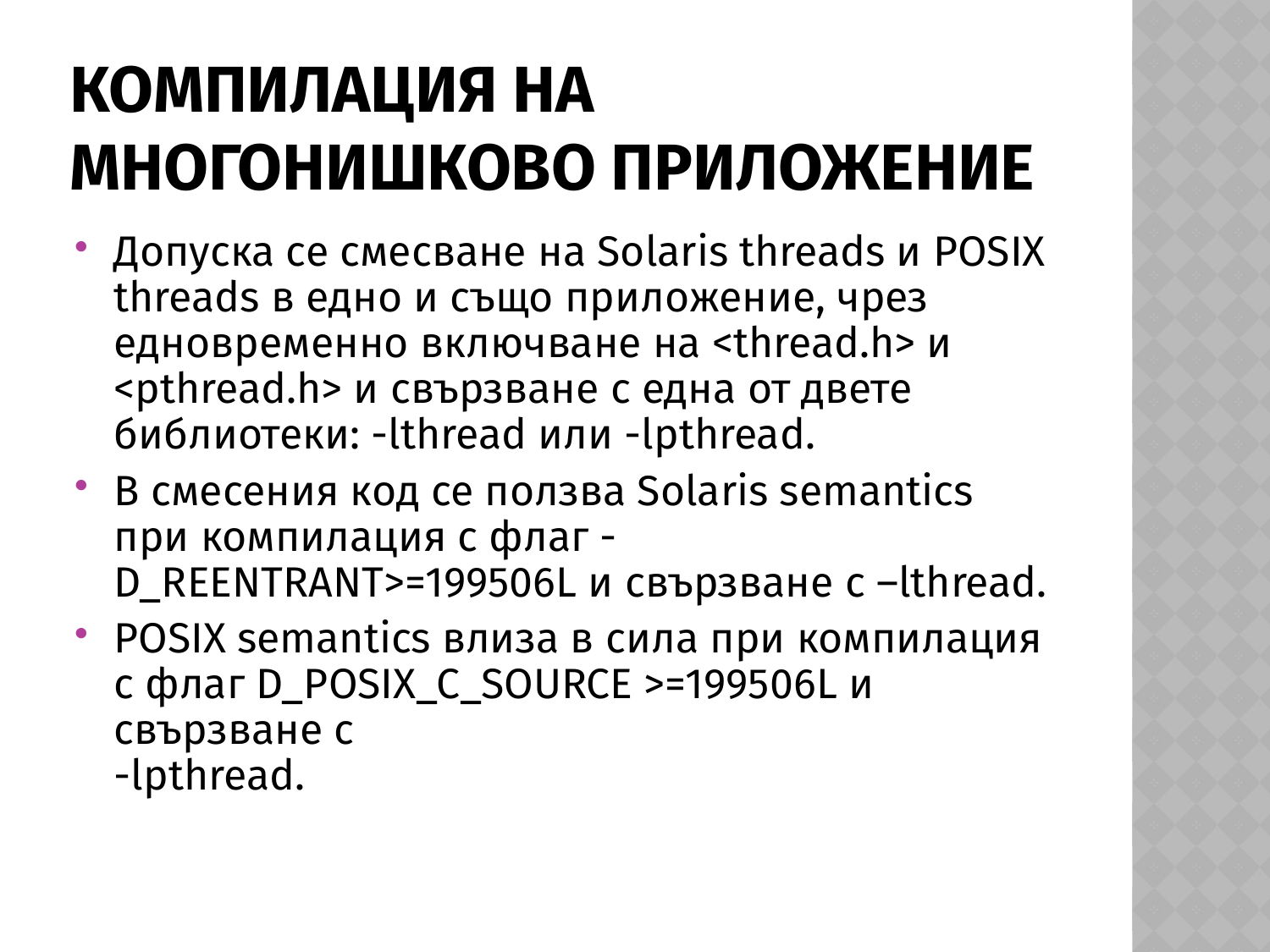

# Компилация на многонишково приложение
Допуска се смесване на Solaris threads и POSIX threads в едно и също приложение, чрез едновременно включване на <thread.h> и <pthread.h> и свързване с една от двете библиотеки: -lthread или -lpthread.
В смесения код се ползва Solaris semantics при компилация с флаг -D_REENTRANT>=199506L и свързване с –lthread.
POSIX semantics влиза в сила при компилация с флаг D_POSIX_C_SOURCE >=199506L и свързване с
-lpthread.